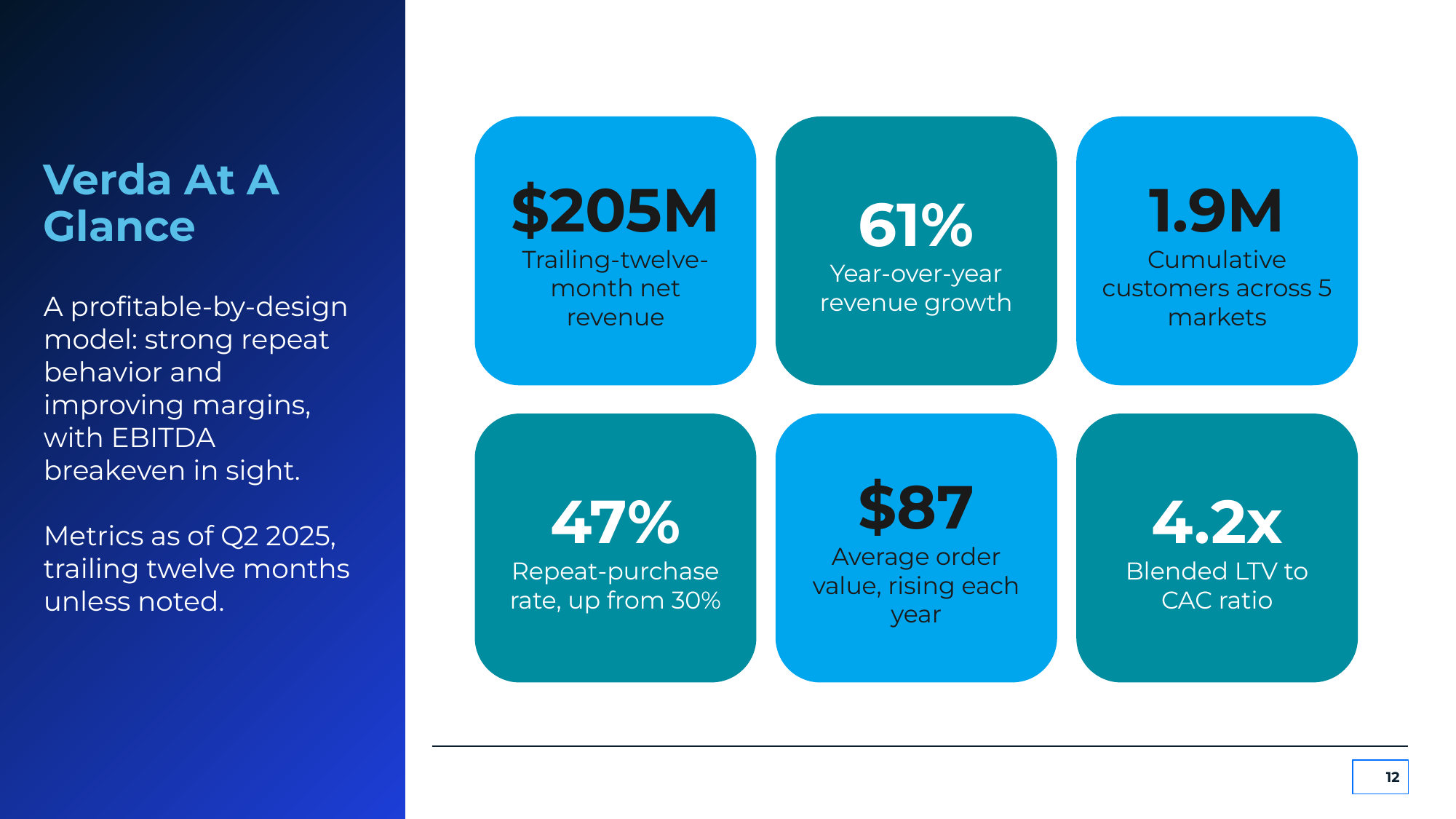

# Verda At A Glance
$205M
Trailing-twelve-month net revenue
61%
Year-over-year revenue growth
1.9M
Cumulative customers across 5 markets
A profitable-by-design model: strong repeat behavior and improving margins, with EBITDA breakeven in sight.

Metrics as of Q2 2025, trailing twelve months unless noted.
47%
Repeat-purchase rate, up from 30%
$87
Average order value, rising each year
4.2x
Blended LTV to CAC ratio
12